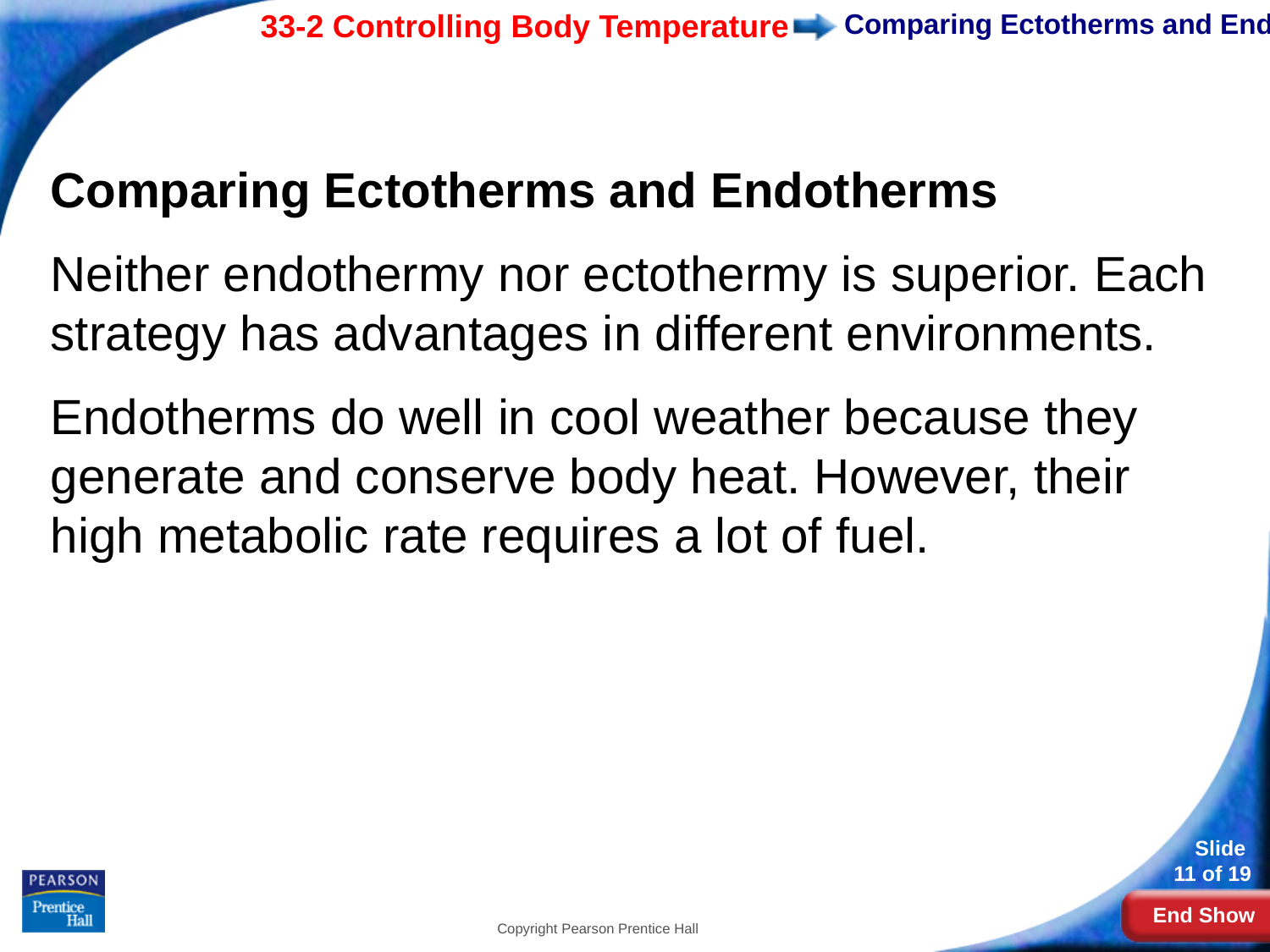

# Comparing Ectotherms and Endotherms
Comparing Ectotherms and Endotherms
Neither endothermy nor ectothermy is superior. Each strategy has advantages in different environments.
Endotherms do well in cool weather because they generate and conserve body heat. However, their high metabolic rate requires a lot of fuel.
Copyright Pearson Prentice Hall